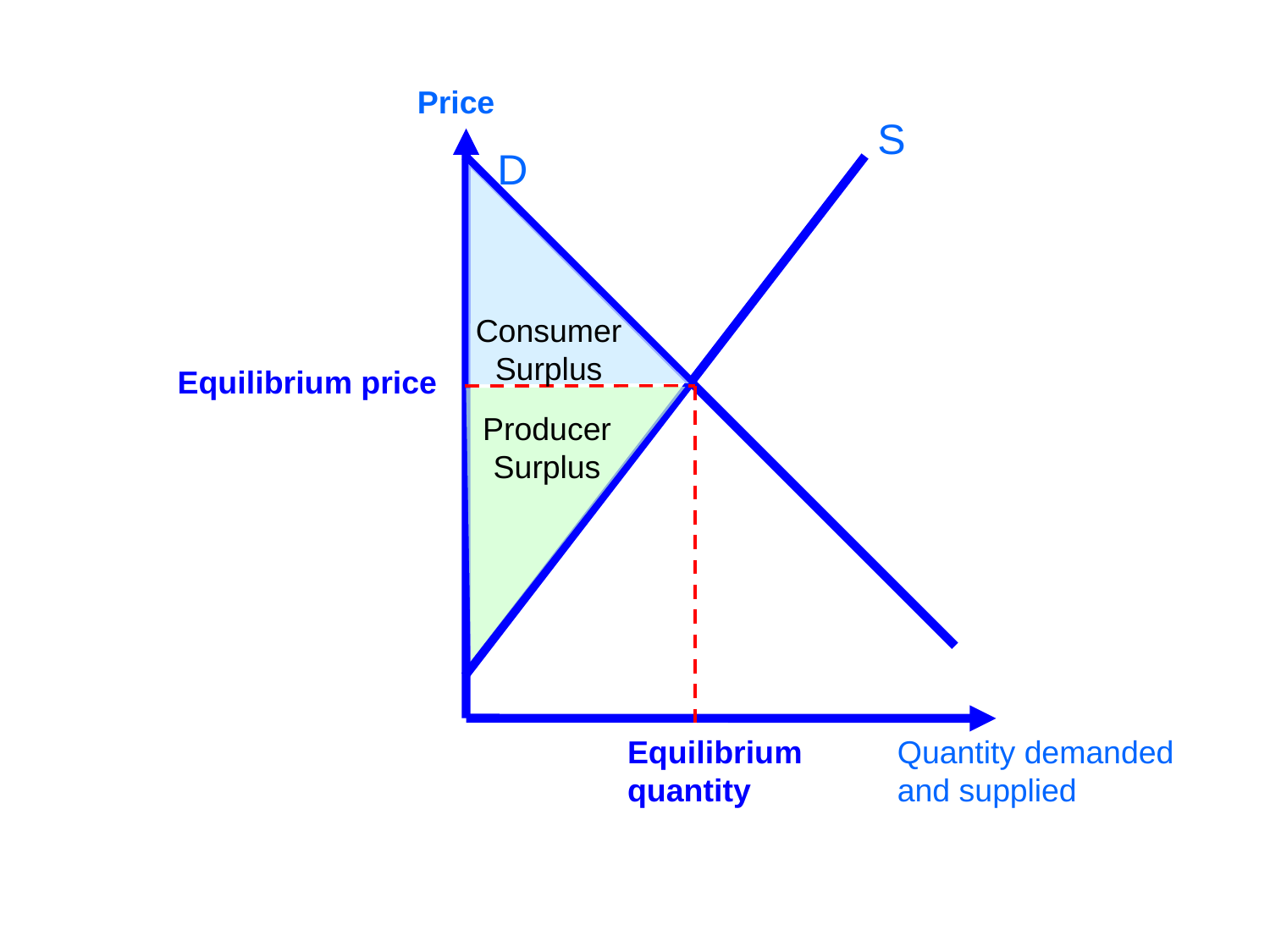

Price
S

D

Consumer Surplus
Equilibrium price
Producer Surplus

Equilibrium quantity
Quantity demanded and supplied